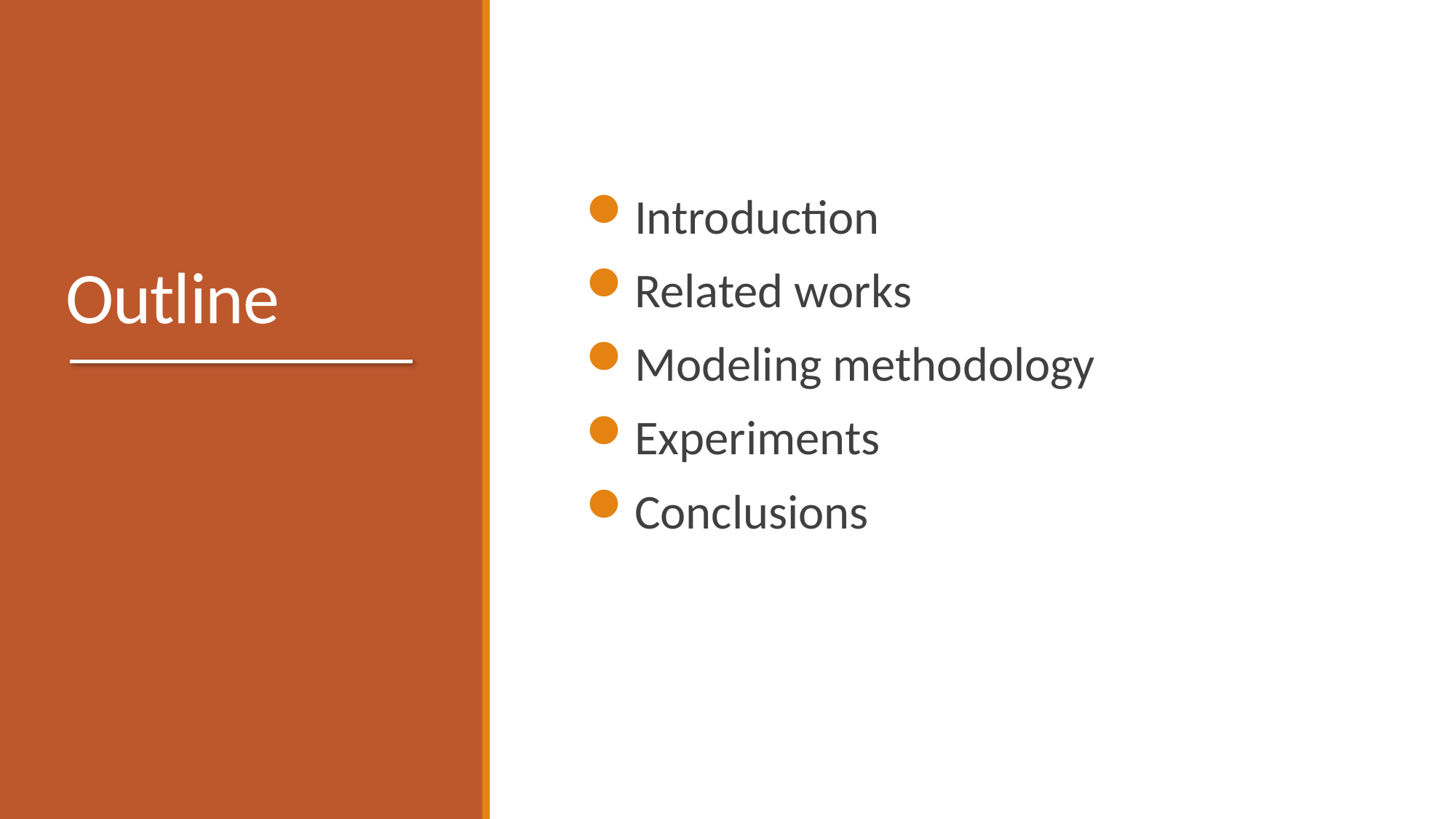

# Outline
Introduction
Related works
Modeling methodology
Experiments
Conclusions